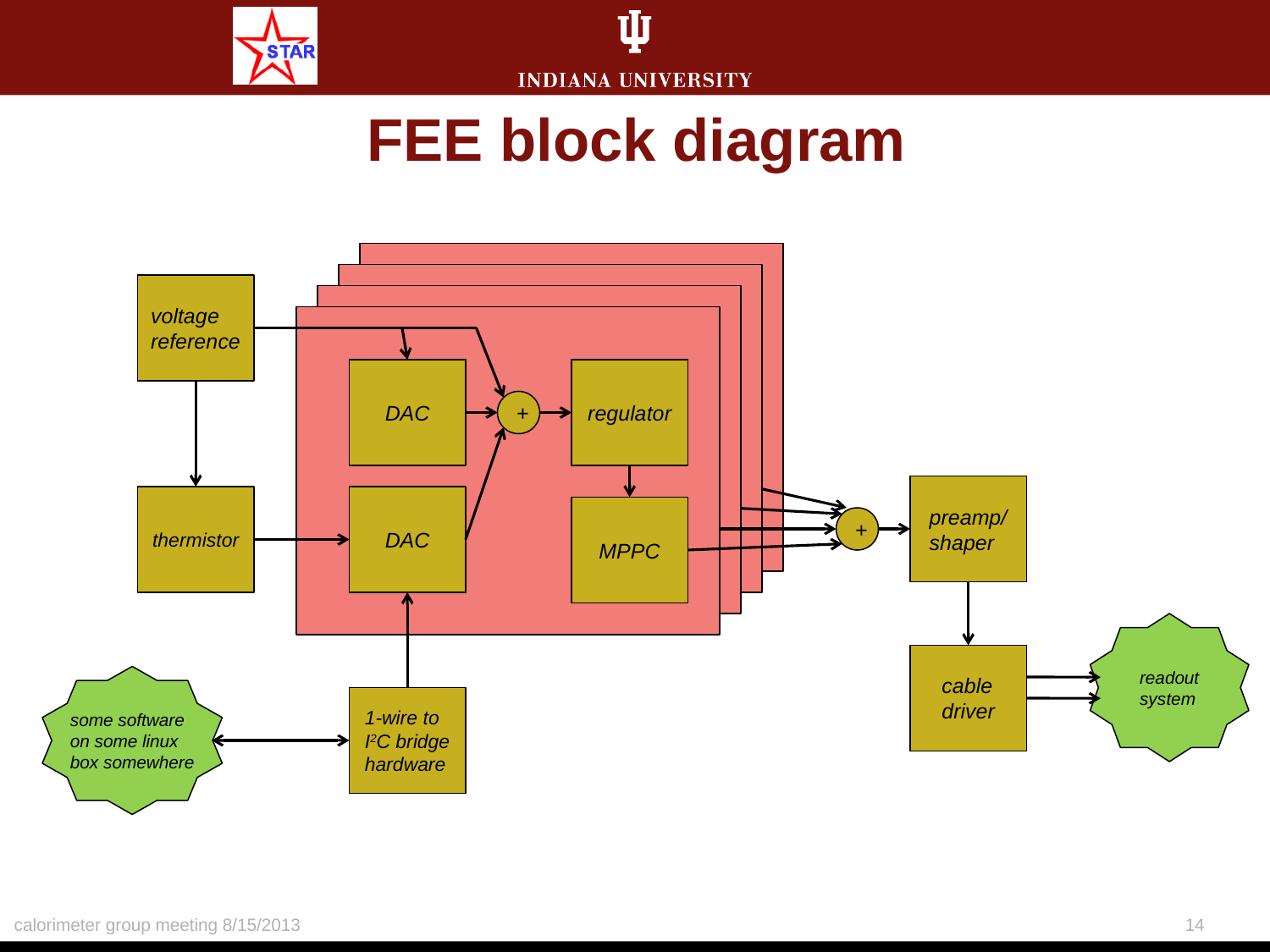

# FEE block diagram

voltage reference

DAC
regulator
+
preamp/ shaper
thermistor
DAC
MPPC
+
readout system
cable driver
some software on some linux box somewhere
1-wire to I2C bridge hardware